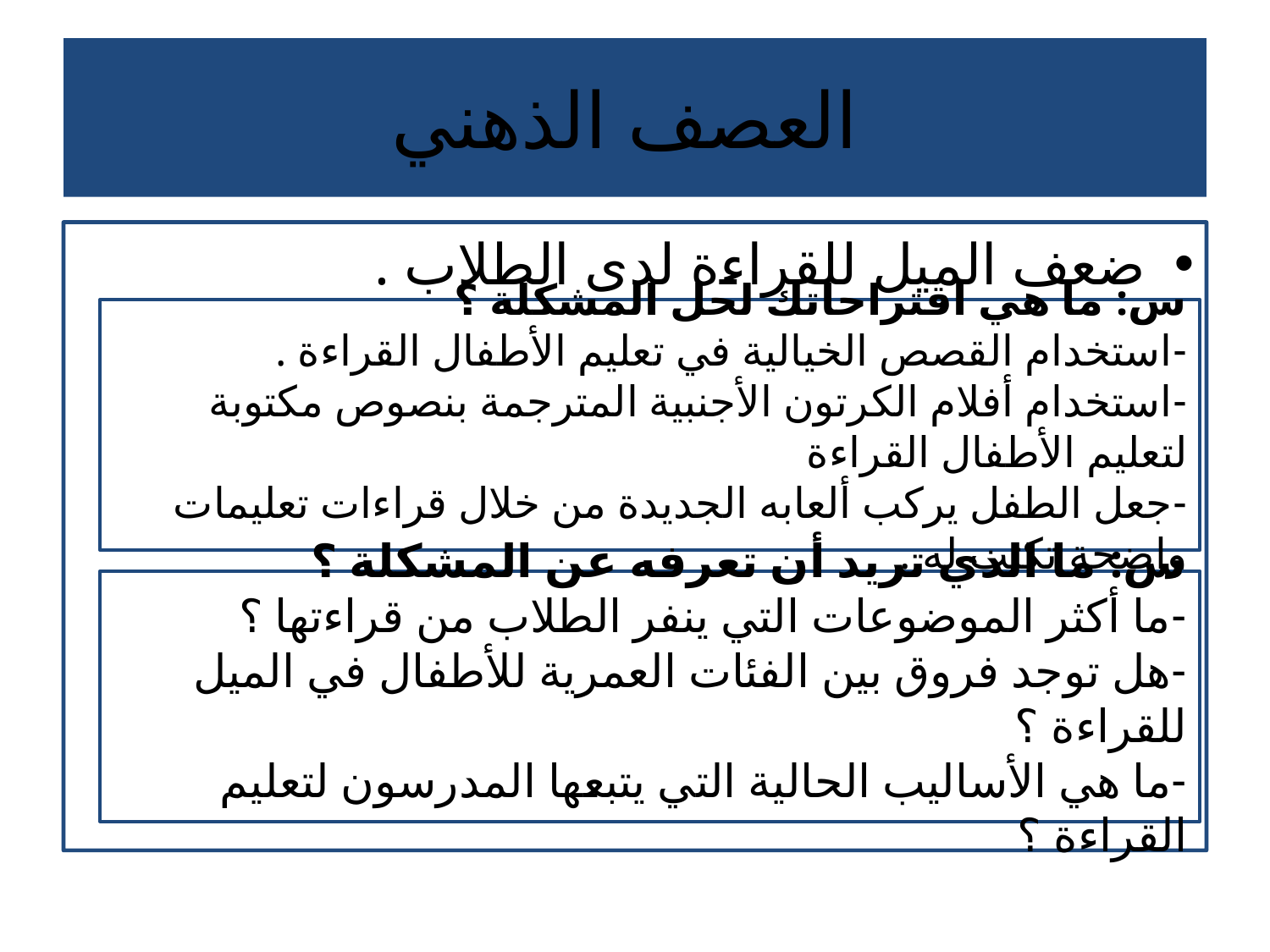

# العصف الذهني
ضعف الميل للقراءة لدى الطلاب .

س: ما هي اقتراحاتك لحل المشكلة ؟
-استخدام القصص الخيالية في تعليم الأطفال القراءة .
-استخدام أفلام الكرتون الأجنبية المترجمة بنصوص مكتوبة لتعليم الأطفال القراءة
-جعل الطفل يركب ألعابه الجديدة من خلال قراءات تعليمات واضحة تكتب له .
س: ما الذي تريد أن تعرفه عن المشكلة ؟
-ما أكثر الموضوعات التي ينفر الطلاب من قراءتها ؟
-هل توجد فروق بين الفئات العمرية للأطفال في الميل للقراءة ؟
-ما هي الأساليب الحالية التي يتبعها المدرسون لتعليم القراءة ؟